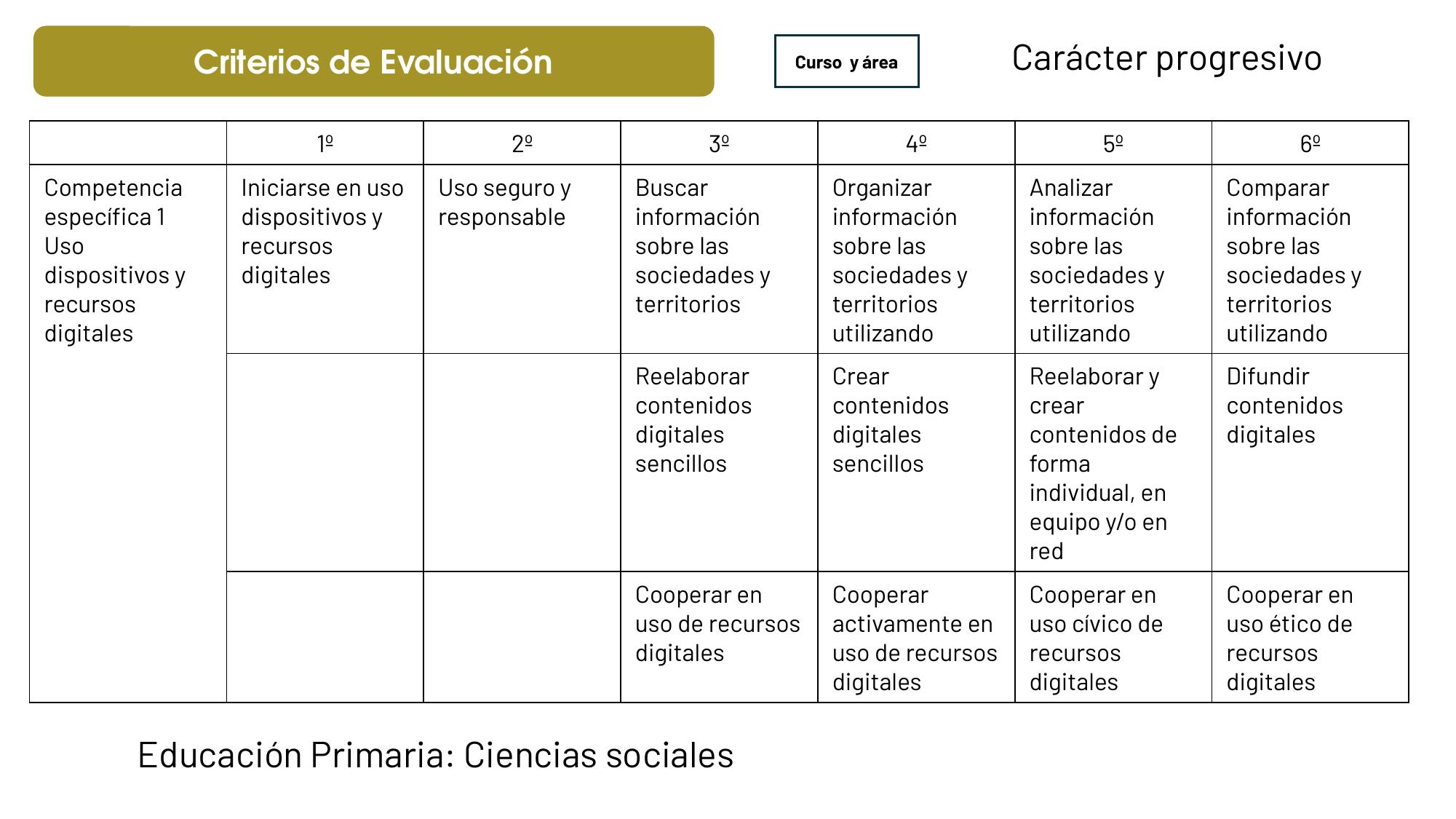

Criterios de Evaluación
Carácter progresivo
Curso  y área
|  | 1º | 2º | 3º | 4º | 5º | 6º |
| --- | --- | --- | --- | --- | --- | --- |
| Competencia específica 1 Uso dispositivos y recursos digitales | Iniciarse en uso dispositivos y recursos digitales | Uso seguro y responsable | Buscar información sobre las sociedades y territorios | Organizar información sobre las sociedades y territorios utilizando | Analizar información sobre las sociedades y territorios utilizando | Comparar información sobre las sociedades y territorios utilizando |
|  |  |  | Reelaborar contenidos digitales sencillos | Crear contenidos digitales sencillos | Reelaborar y crear contenidos de forma individual, en equipo y/o en red | Difundir contenidos digitales |
|  |  |  | Cooperar en uso de recursos digitales | Cooperar activamente en uso de recursos digitales | Cooperar en uso cívico de recursos digitales | Cooperar en uso ético de recursos digitales |
Educación Primaria: Ciencias sociales